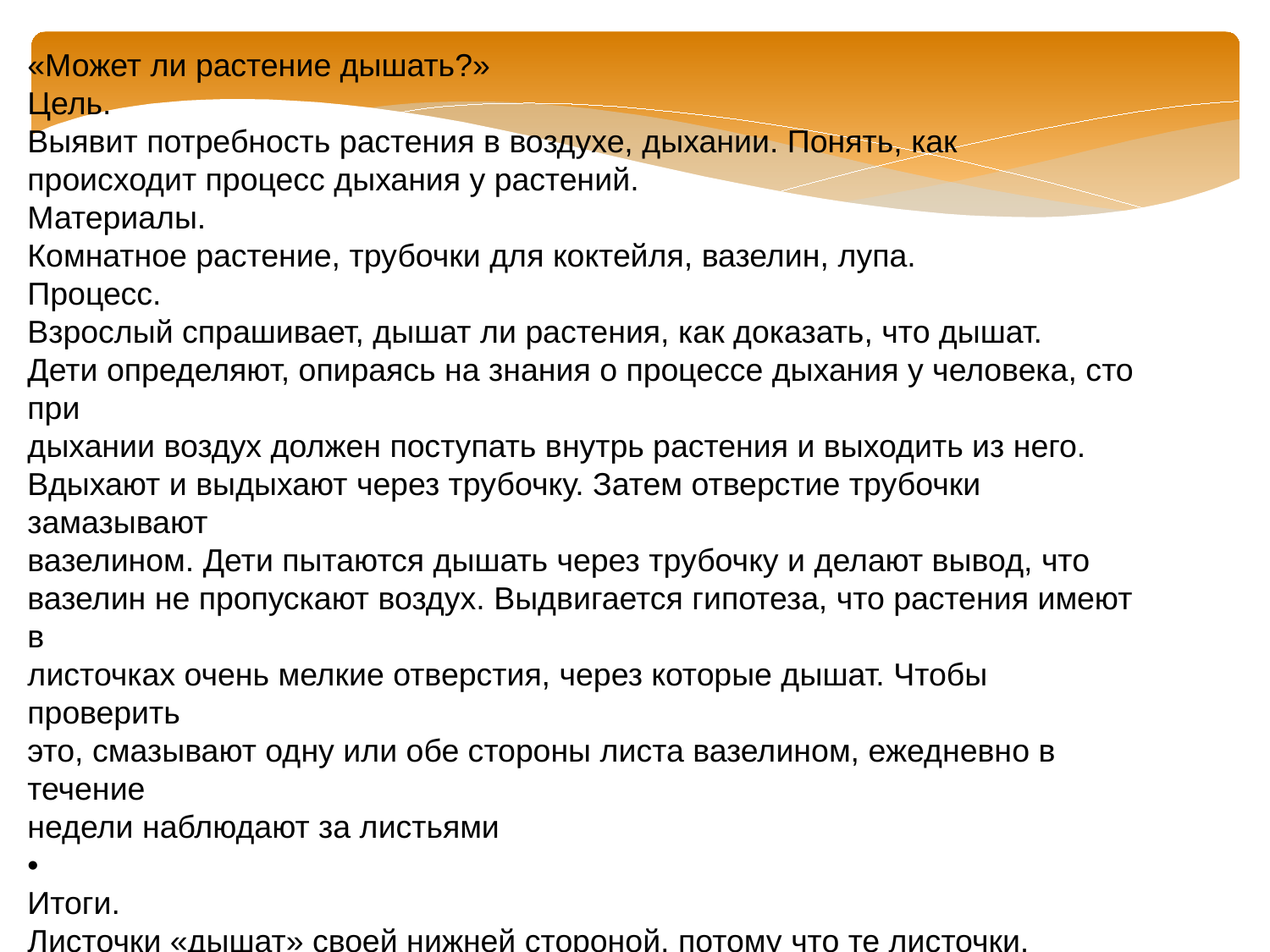

«Может ли растение дышать?»
Цель.
Выявит потребность растения в воздухе, дыхании. Понять, как
происходит процесс дыхания у растений.
Материалы.
Комнатное растение, трубочки для коктейля, вазелин, лупа.
Процесс.
Взрослый спрашивает, дышат ли растения, как доказать, что дышат.
Дети определяют, опираясь на знания о процессе дыхания у человека, сто при
дыхании воздух должен поступать внутрь растения и выходить из него.
Вдыхают и выдыхают через трубочку. Затем отверстие трубочки замазывают
вазелином. Дети пытаются дышать через трубочку и делают вывод, что
вазелин не пропускают воздух. Выдвигается гипотеза, что растения имеют в
листочках очень мелкие отверстия, через которые дышат. Чтобы проверить
это, смазывают одну или обе стороны листа вазелином, ежедневно в течение
недели наблюдают за листьями
•
Итоги.
Листочки «дышат» своей нижней стороной, потому что те листочки,
которые были смазаны вазелином с нижней стороны, погибли